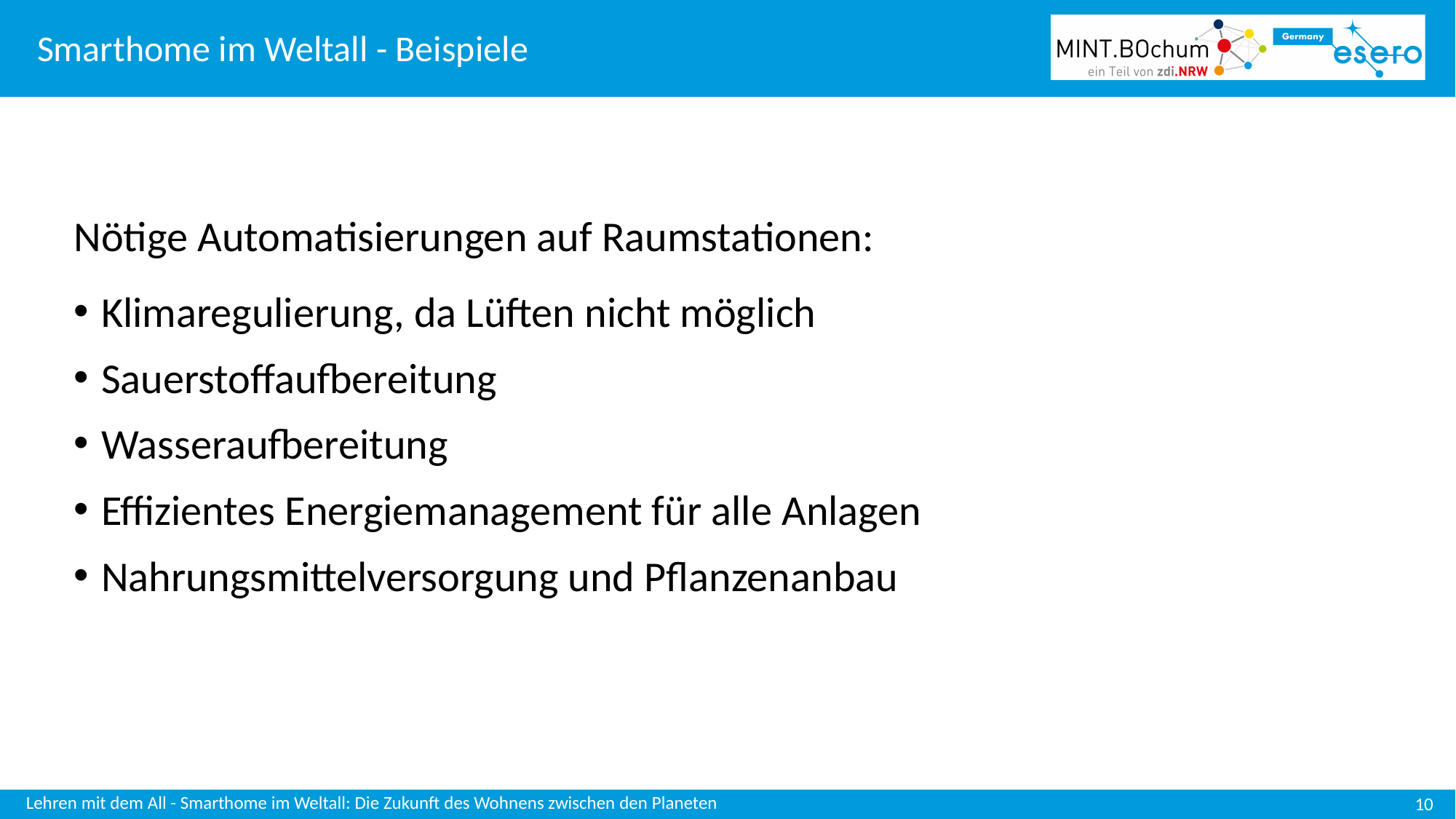

# Smarthome im Weltall - Beispiele

Nötige Automatisierungen auf Raumstationen:
Klimaregulierung, da Lüften nicht möglich
Sauerstoffaufbereitung
Wasseraufbereitung
Effizientes Energiemanagement für alle Anlagen
Nahrungsmittelversorgung und Pflanzenanbau